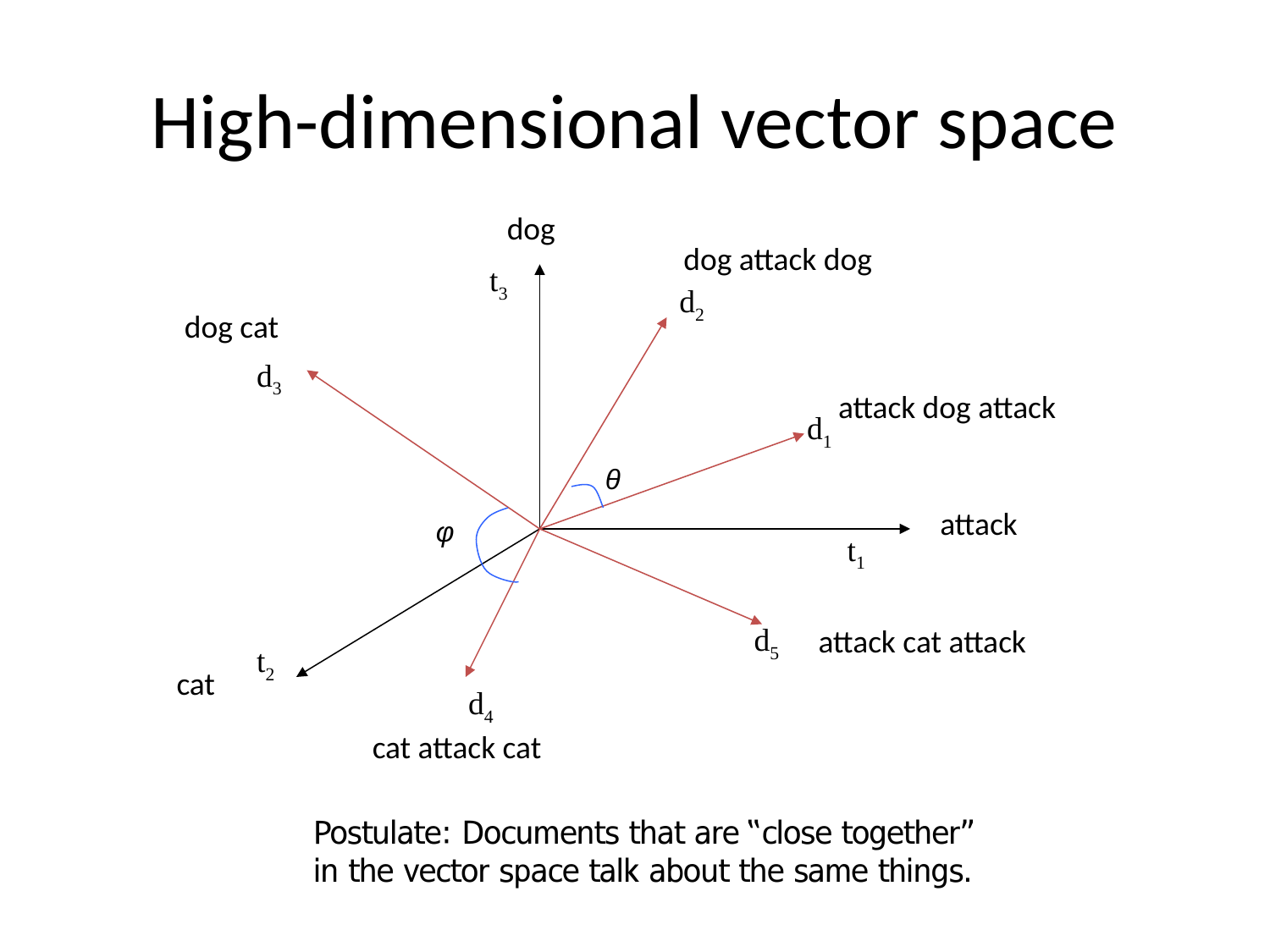

# High-dimensional vector space
dog
dog attack dog
t3
d2
dog cat
d3
attack dog attack
d1
θ

attack
φ

t1
d5
attack cat attack
t2
cat
d4
cat attack cat
Postulate: Documents that are “close together”
in the vector space talk about the same things.